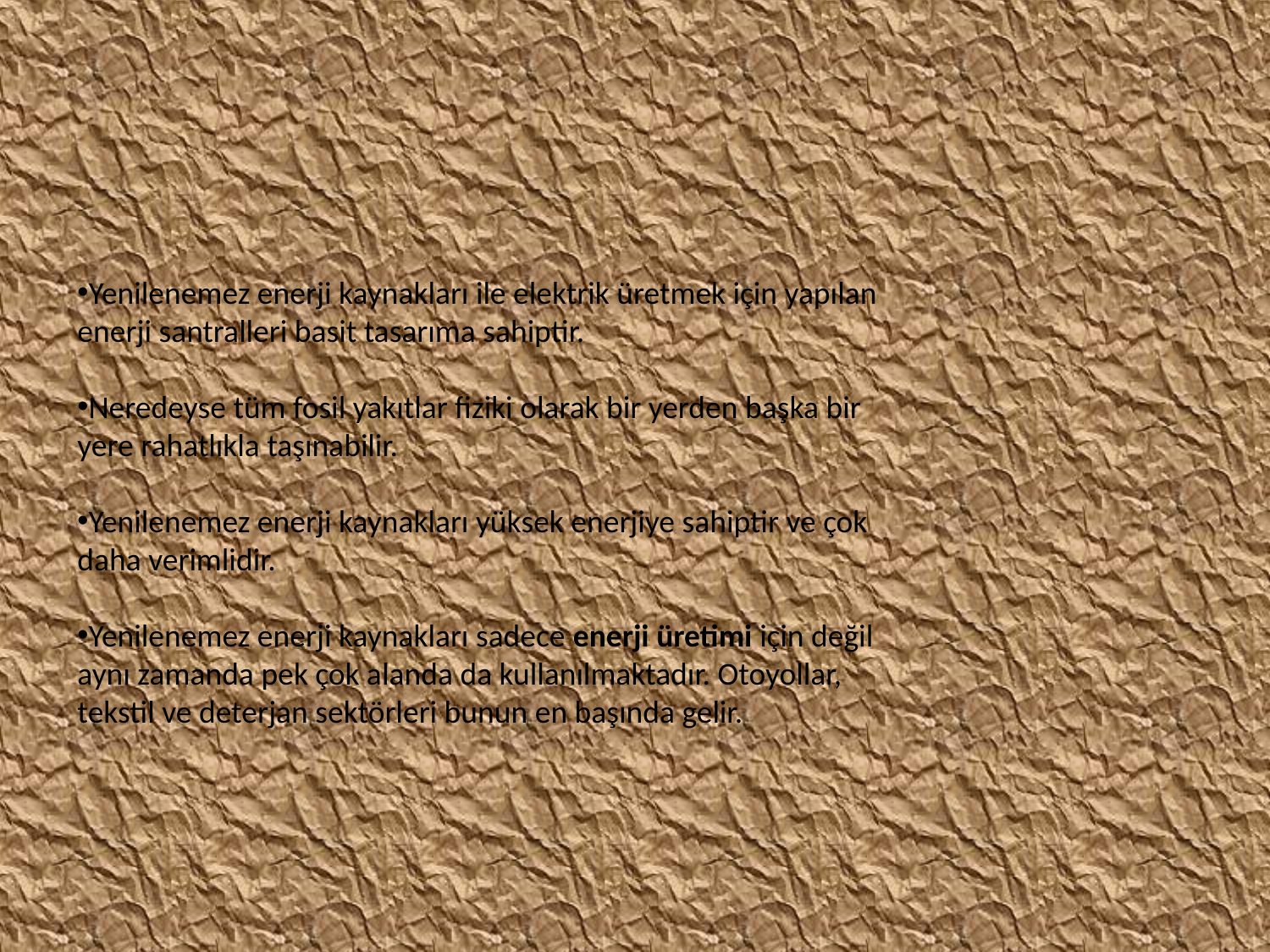

#
Yenilenemez enerji kaynakları ile elektrik üretmek için yapılan enerji santralleri basit tasarıma sahiptir.

Neredeyse tüm fosil yakıtlar fiziki olarak bir yerden başka bir yere rahatlıkla taşınabilir.

Yenilenemez enerji kaynakları yüksek enerjiye sahiptir ve çok daha verimlidir.

Yenilenemez enerji kaynakları sadece enerji üretimi için değil aynı zamanda pek çok alanda da kullanılmaktadır. Otoyollar, tekstil ve deterjan sektörleri bunun en başında gelir.